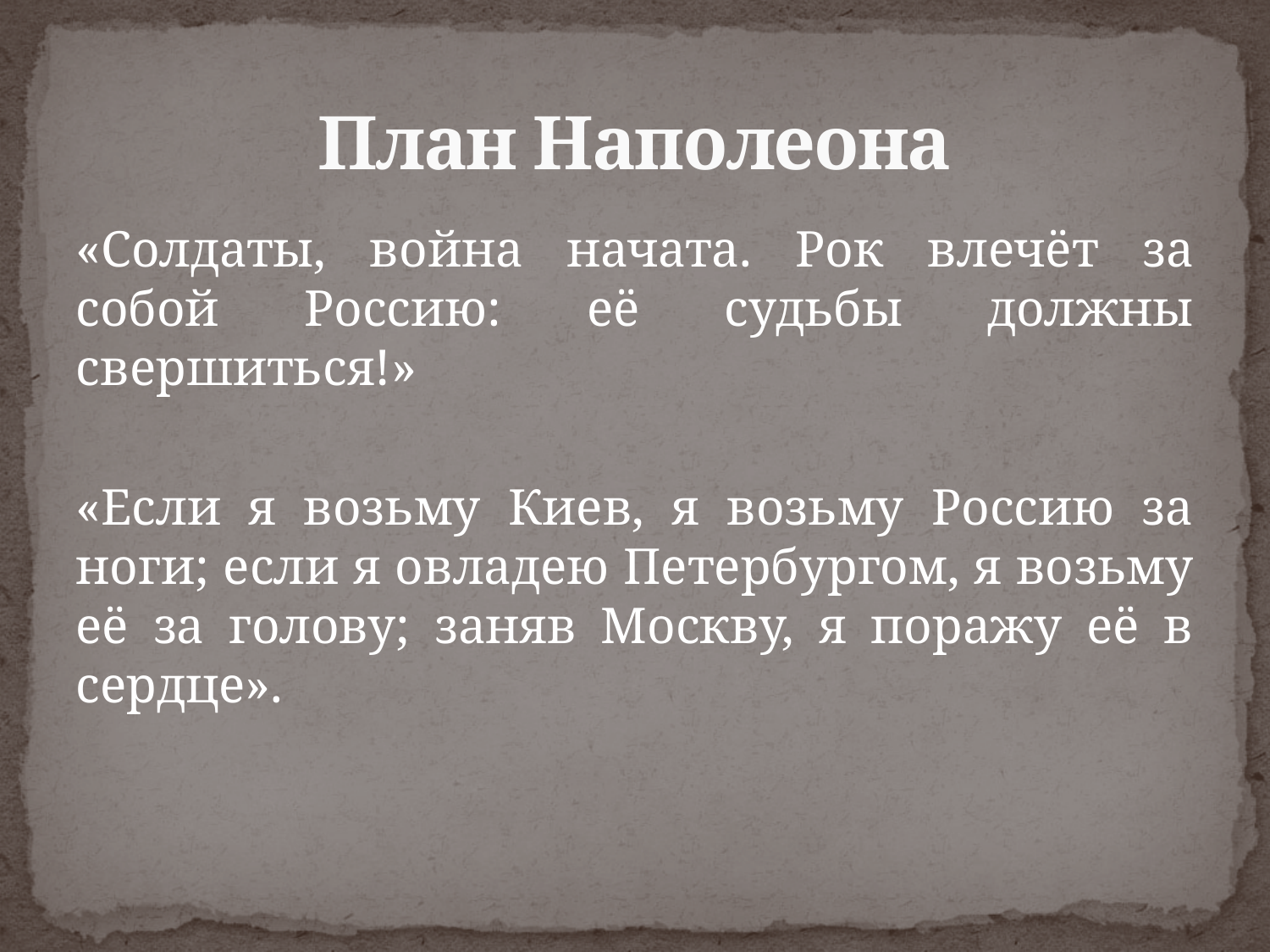

# План Наполеона
«Солдаты, война начата. Рок влечёт за собой Россию: её судьбы должны свершиться!»

«Если я возьму Киев, я возьму Россию за ноги; если я овладею Петербургом, я возьму её за голову; заняв Москву, я поражу её в сердце».